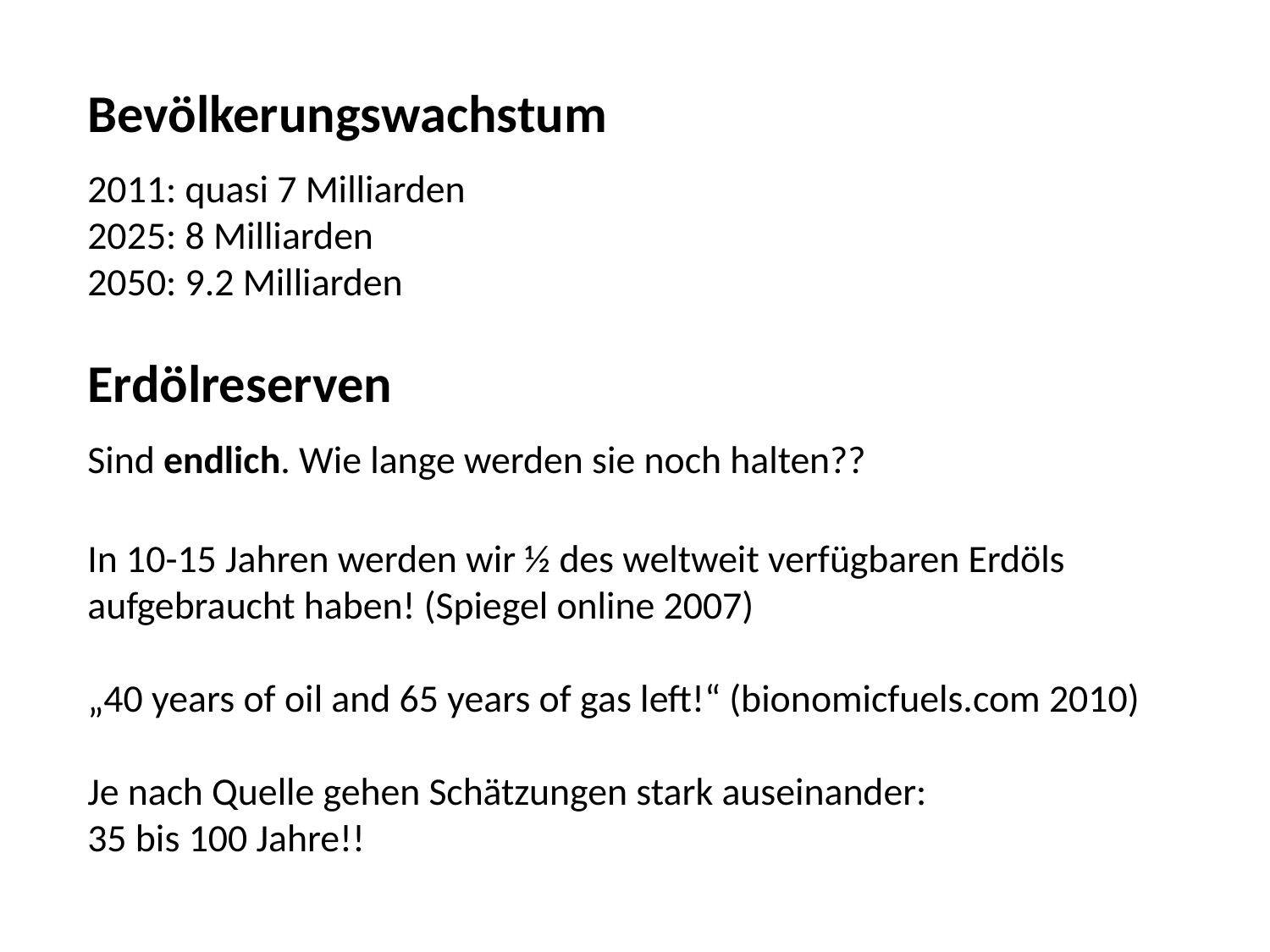

Bevölkerungswachstum

2011: quasi 7 Milliarden
2025: 8 Milliarden
2050: 9.2 Milliarden

Erdölreserven

Sind endlich. Wie lange werden sie noch halten??

In 10-15 Jahren werden wir ½ des weltweit verfügbaren Erdöls aufgebraucht haben! (Spiegel online 2007)

„40 years of oil and 65 years of gas left!“ (bionomicfuels.com 2010)

Je nach Quelle gehen Schätzungen stark auseinander:
35 bis 100 Jahre!!